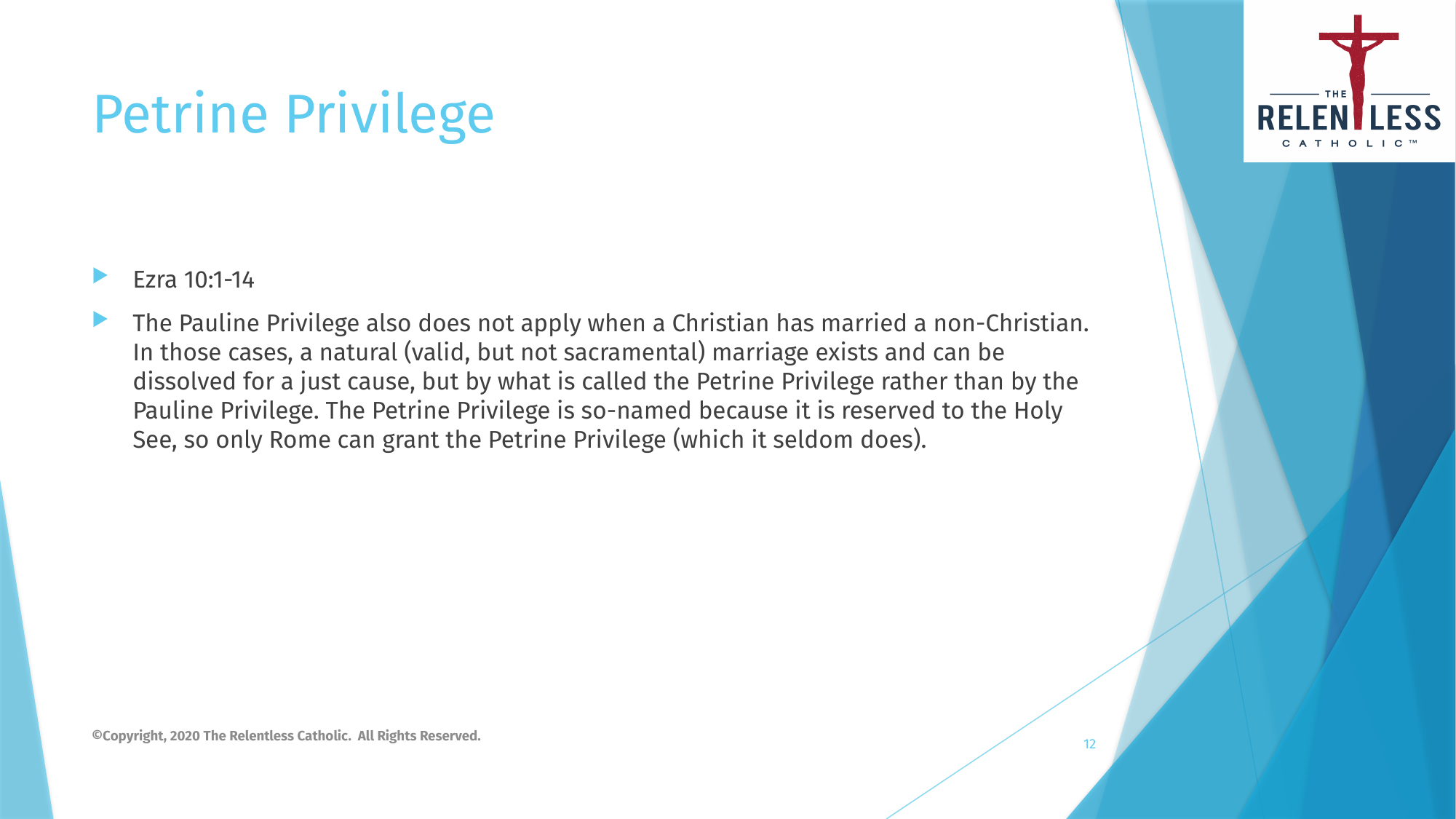

# Petrine Privilege
Ezra 10:1-14
The Pauline Privilege also does not apply when a Christian has married a non-Christian. In those cases, a natural (valid, but not sacramental) marriage exists and can be dissolved for a just cause, but by what is called the Petrine Privilege rather than by the Pauline Privilege. The Petrine Privilege is so-named because it is reserved to the Holy See, so only Rome can grant the Petrine Privilege (which it seldom does).

©Copyright, 2020 The Relentless Catholic.  All Rights Reserved.

12